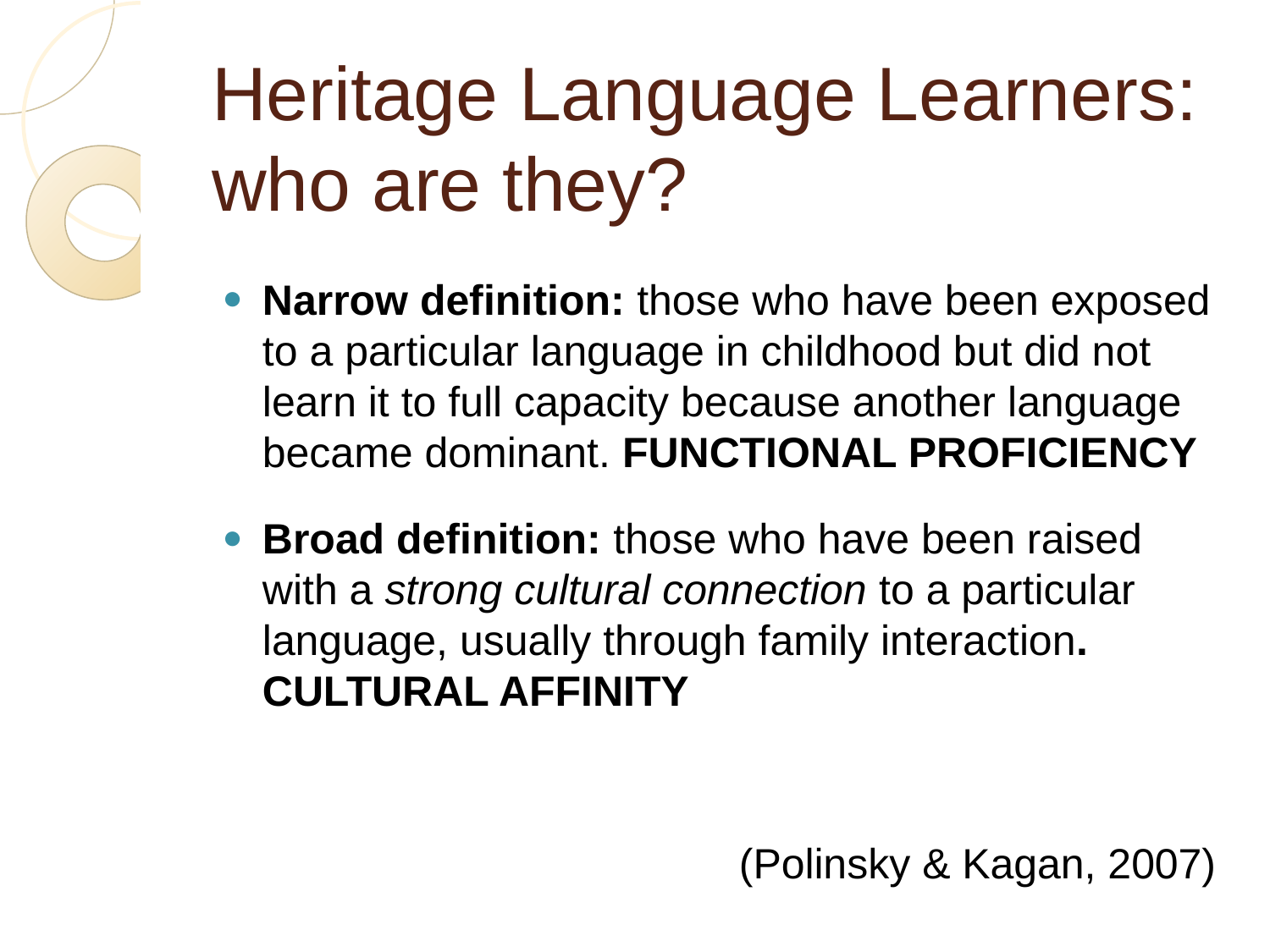

# Heritage Language Learners: who are they?

Narrow definition: those who have been exposed to a particular language in childhood but did not learn it to full capacity because another language became dominant. FUNCTIONAL PROFICIENCY
Broad definition: those who have been raised with a strong cultural connection to a particular language, usually through family interaction. CULTURAL AFFINITY

(Polinsky & Kagan, 2007)